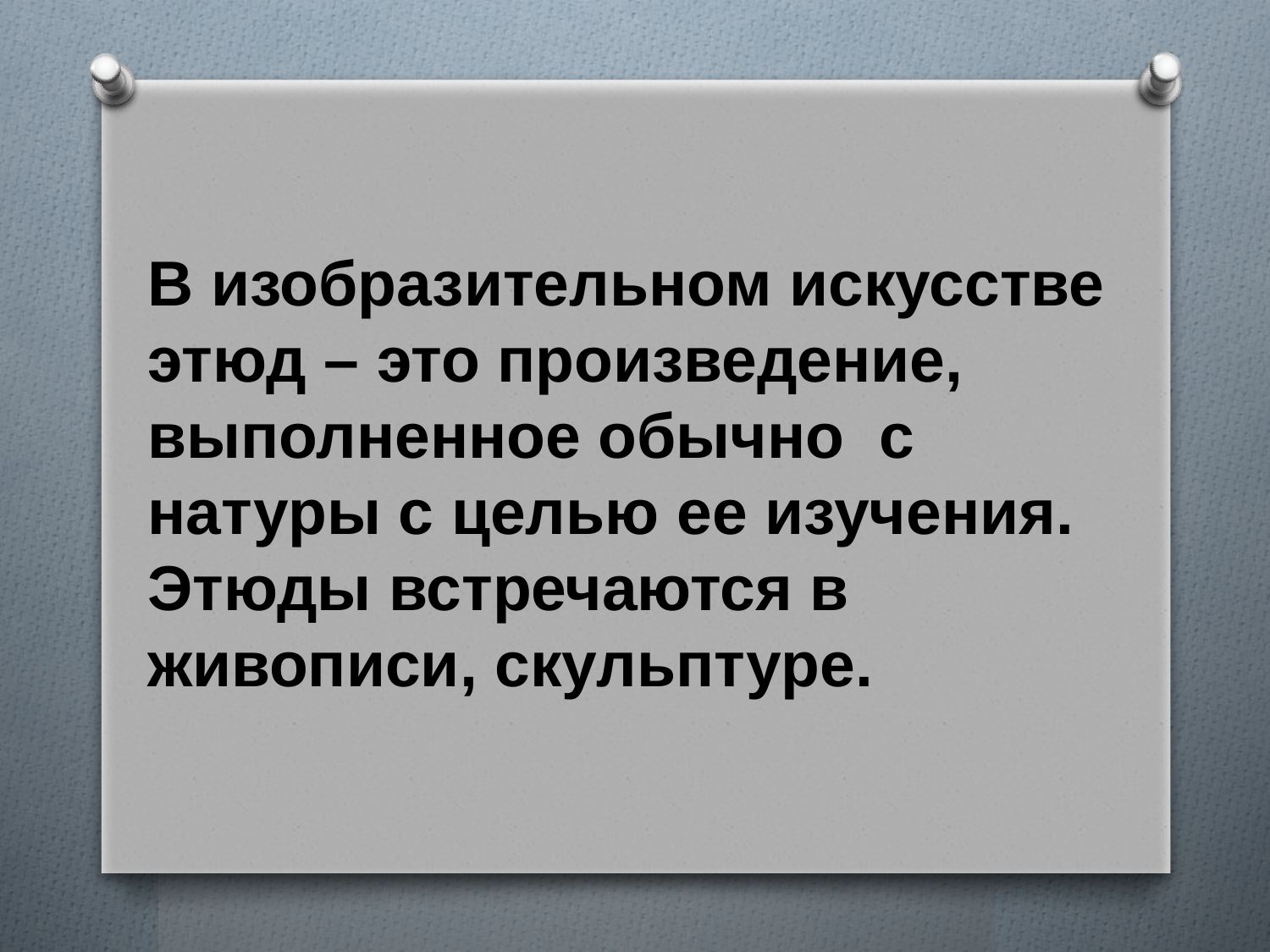

В изобразительном искусстве этюд – это произведение, выполненное обычно  с натуры с целью ее изучения. Этюды встречаются в живописи, скульптуре.